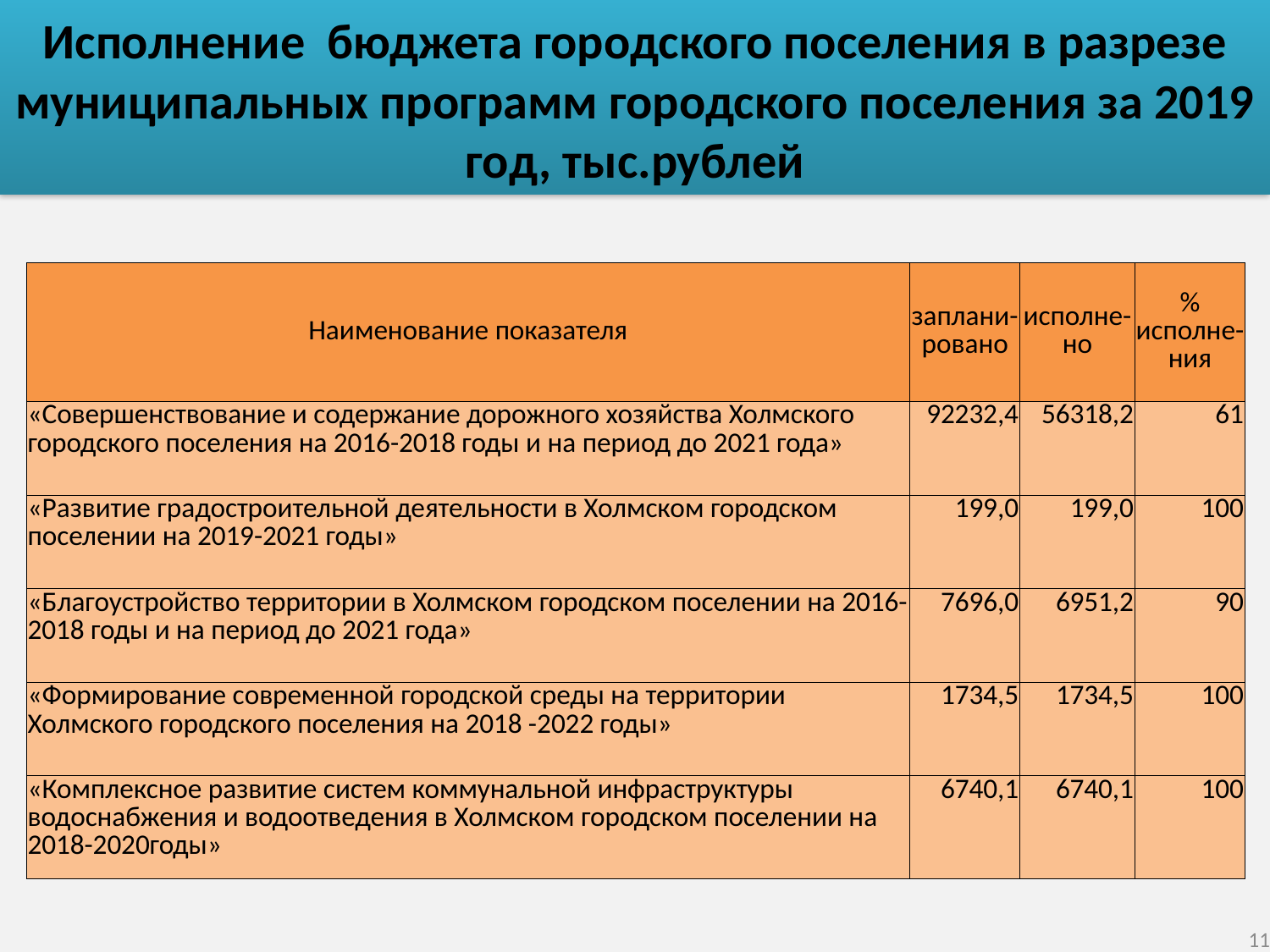

Исполнение  бюджета городского поселения в разрезе муниципальных программ городского поселения за 2019 год, тыс.рублей
| Наименование показателя | заплани- ровано | исполне-но | % исполне-ния |
| --- | --- | --- | --- |
| «Совершенствование и содержание дорожного хозяйства Холмского городского поселения на 2016-2018 годы и на период до 2021 года» | 92232,4 | 56318,2 | 61 |
| «Развитие градостроительной деятельности в Холмском городском поселении на 2019-2021 годы» | 199,0 | 199,0 | 100 |
| «Благоустройство территории в Холмском городском поселении на 2016-2018 годы и на период до 2021 года» | 7696,0 | 6951,2 | 90 |
| «Формирование современной городской среды на территории Холмского городского поселения на 2018 -2022 годы» | 1734,5 | 1734,5 | 100 |
| «Комплексное развитие систем коммунальной инфраструктуры водоснабжения и водоотведения в Холмском городском поселении на 2018-2020годы» | 6740,1 | 6740,1 | 100 |
11